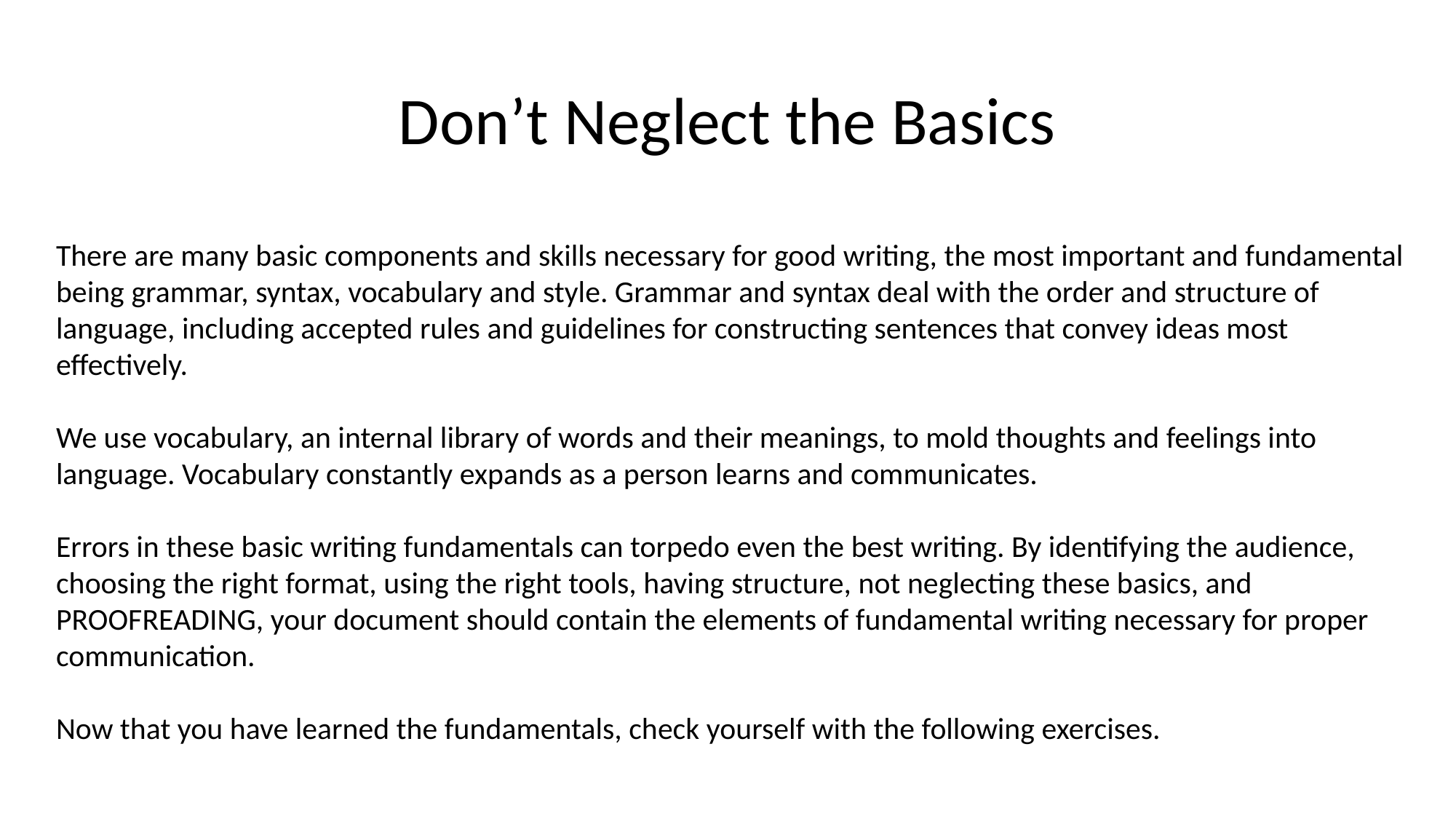

# Don’t Neglect the Basics
There are many basic components and skills necessary for good writing, the most important and fundamental being grammar, syntax, vocabulary and style. Grammar and syntax deal with the order and structure of language, including accepted rules and guidelines for constructing sentences that convey ideas most effectively.

We use vocabulary, an internal library of words and their meanings, to mold thoughts and feelings into language. Vocabulary constantly expands as a person learns and communicates.

Errors in these basic writing fundamentals can torpedo even the best writing. By identifying the audience, choosing the right format, using the right tools, having structure, not neglecting these basics, and PROOFREADING, your document should contain the elements of fundamental writing necessary for proper communication.

Now that you have learned the fundamentals, check yourself with the following exercises.